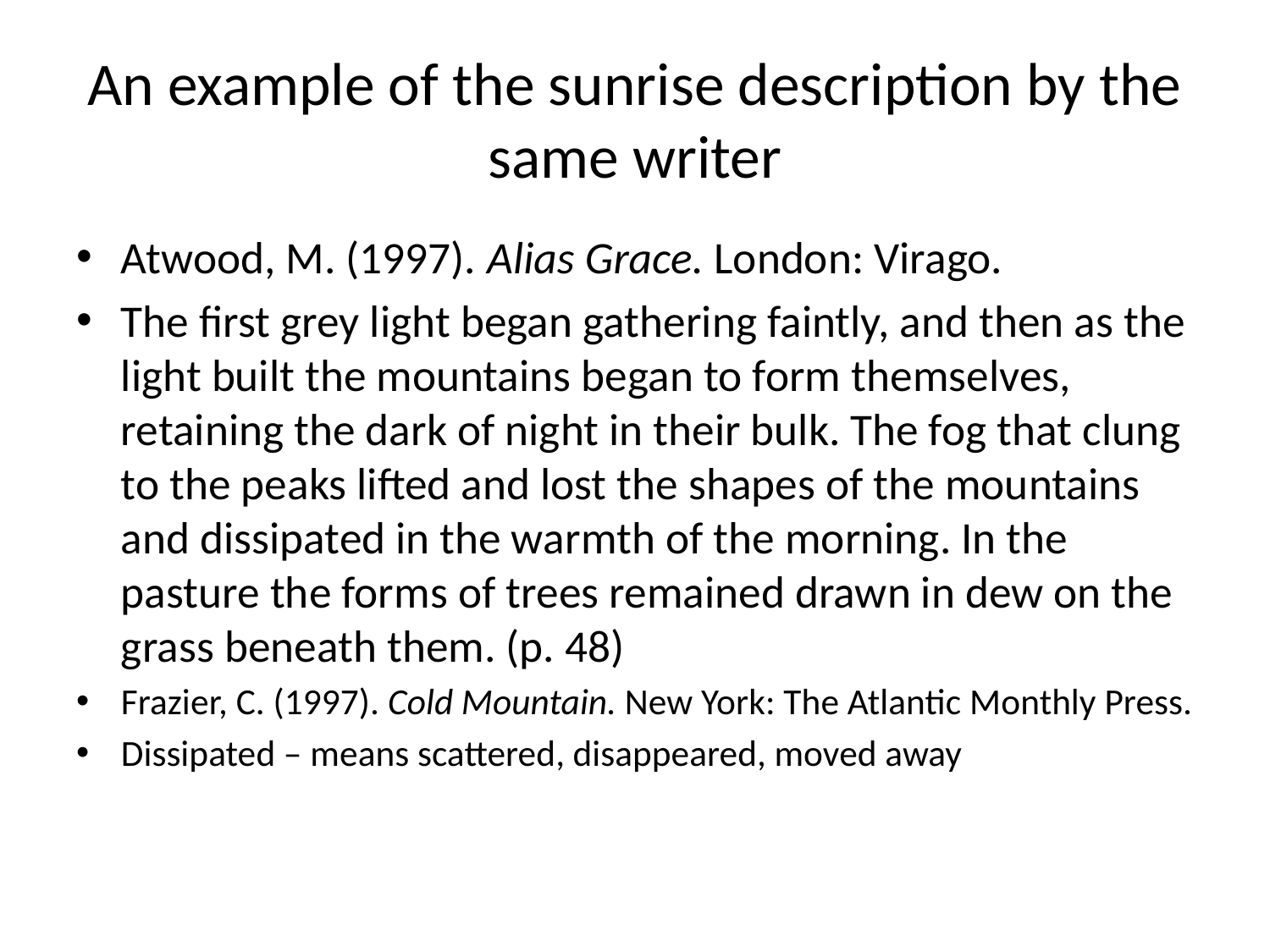

# An example of the sunrise description by the same writer
Atwood, M. (1997). Alias Grace. London: Virago.
The first grey light began gathering faintly, and then as the light built the mountains began to form themselves, retaining the dark of night in their bulk. The fog that clung to the peaks lifted and lost the shapes of the mountains and dissipated in the warmth of the morning. In the pasture the forms of trees remained drawn in dew on the grass beneath them. (p. 48)
Frazier, C. (1997). Cold Mountain. New York: The Atlantic Monthly Press.
Dissipated – means scattered, disappeared, moved away